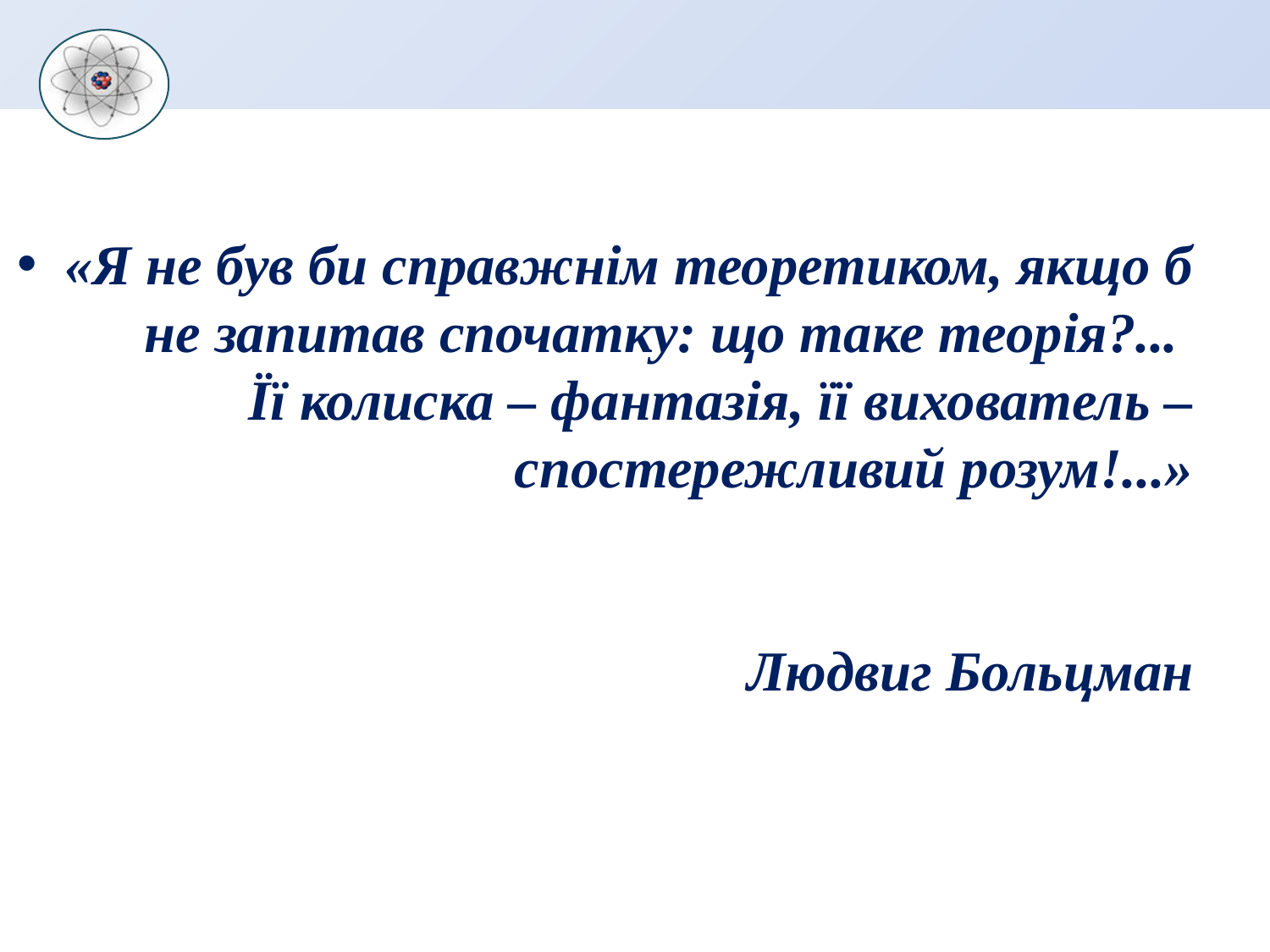

#
«Я не був би справжнім теоретиком, якщо б не запитав спочатку: що таке теорія?...
Її колиска – фантазія, її вихователь – спостережливий розум!...»
Людвиг Больцман